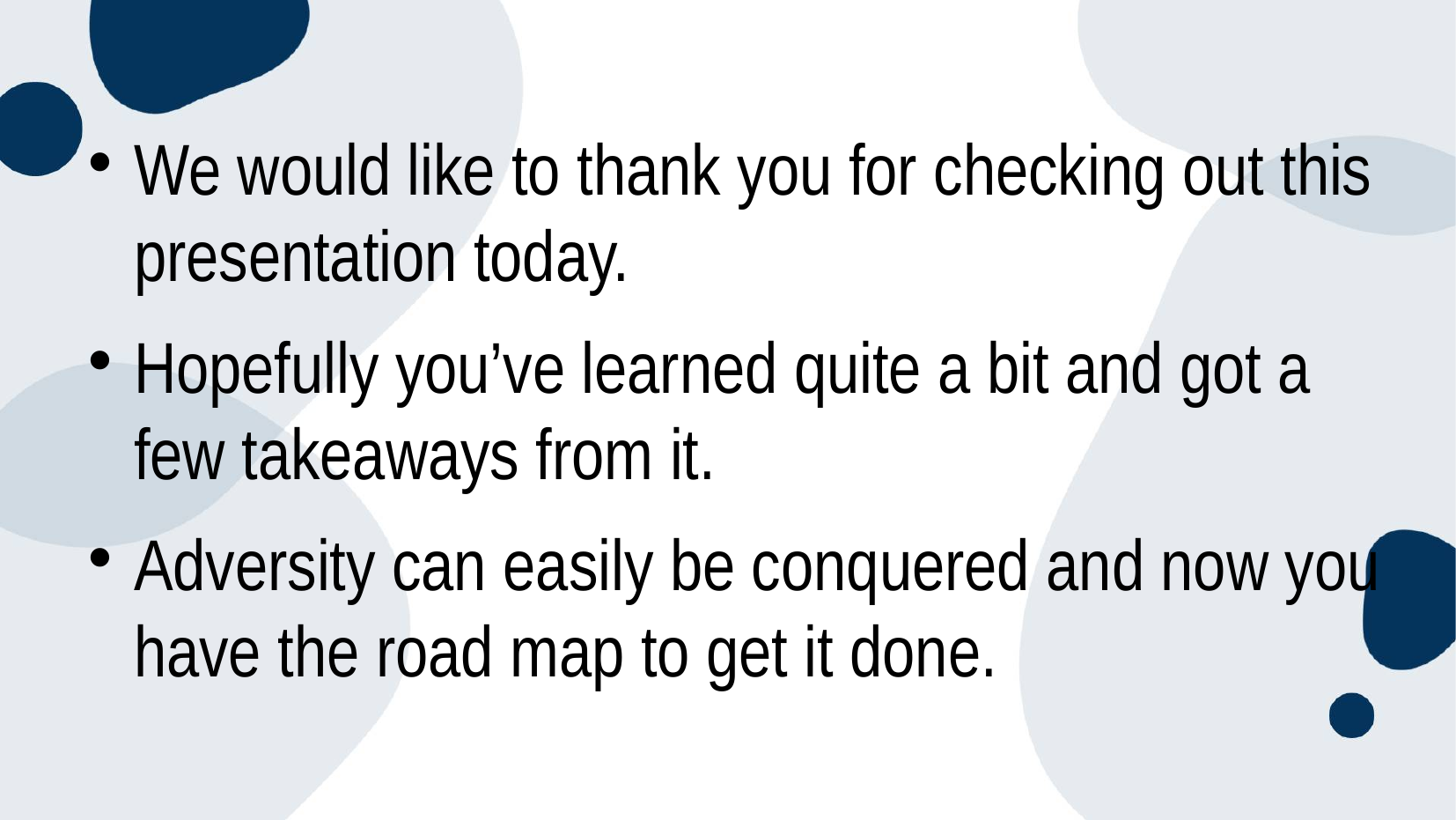

# We would like to thank you for checking out this presentation today.
Hopefully you’ve learned quite a bit and got a few takeaways from it.
Adversity can easily be conquered and now you have the road map to get it done.